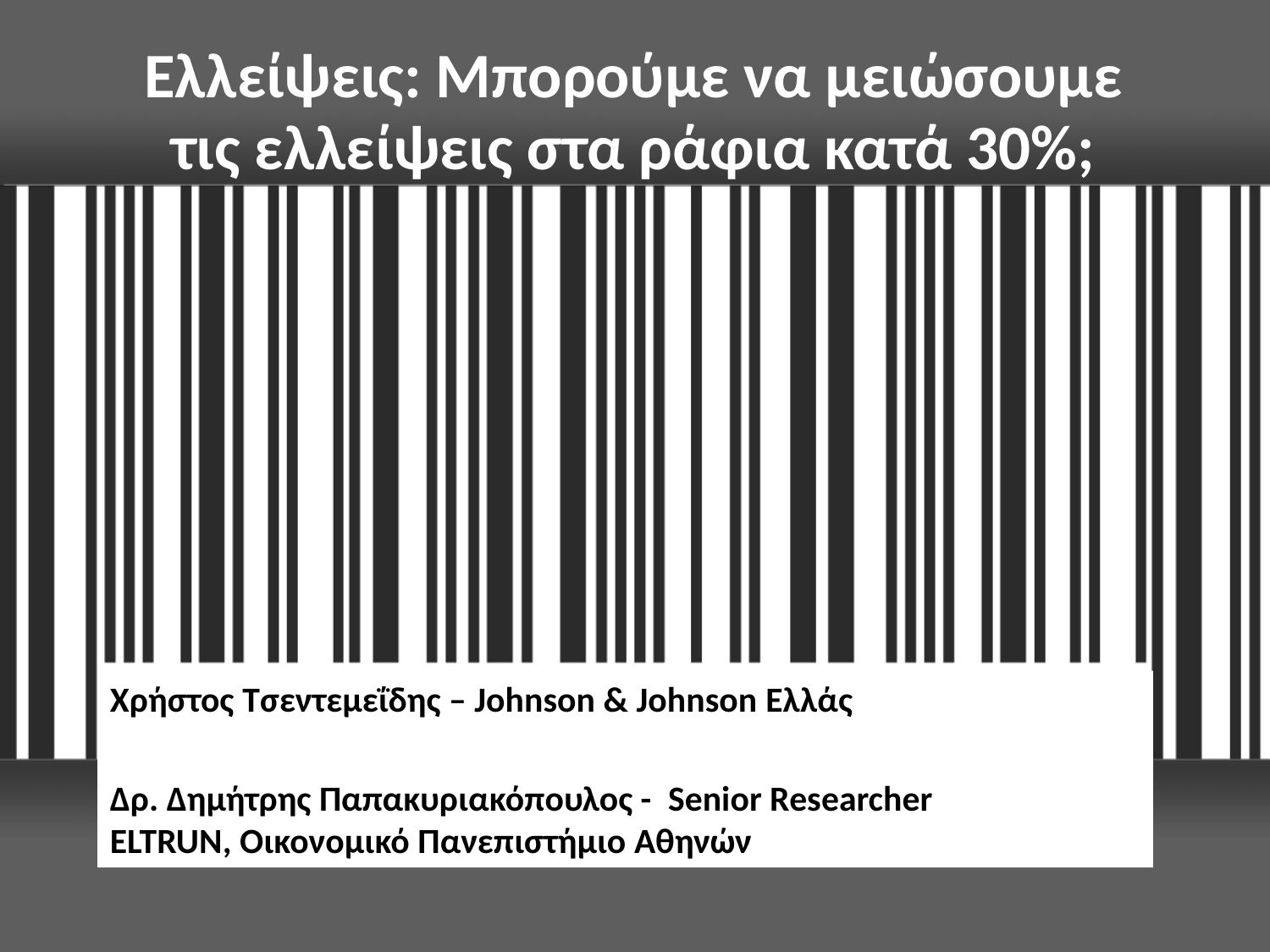

# Ελλείψεις: Μπορούμε να μειώσουμε τις ελλείψεις στα ράφια κατά 30%;
Χρήστος Τσεντεμεΐδης – Johnson & Johnson Ελλάς

Δρ. Δημήτρης Παπακυριακόπουλος -  Senior Researcher
ELTRUN, Οικονομικό Πανεπιστήμιο Αθηνών